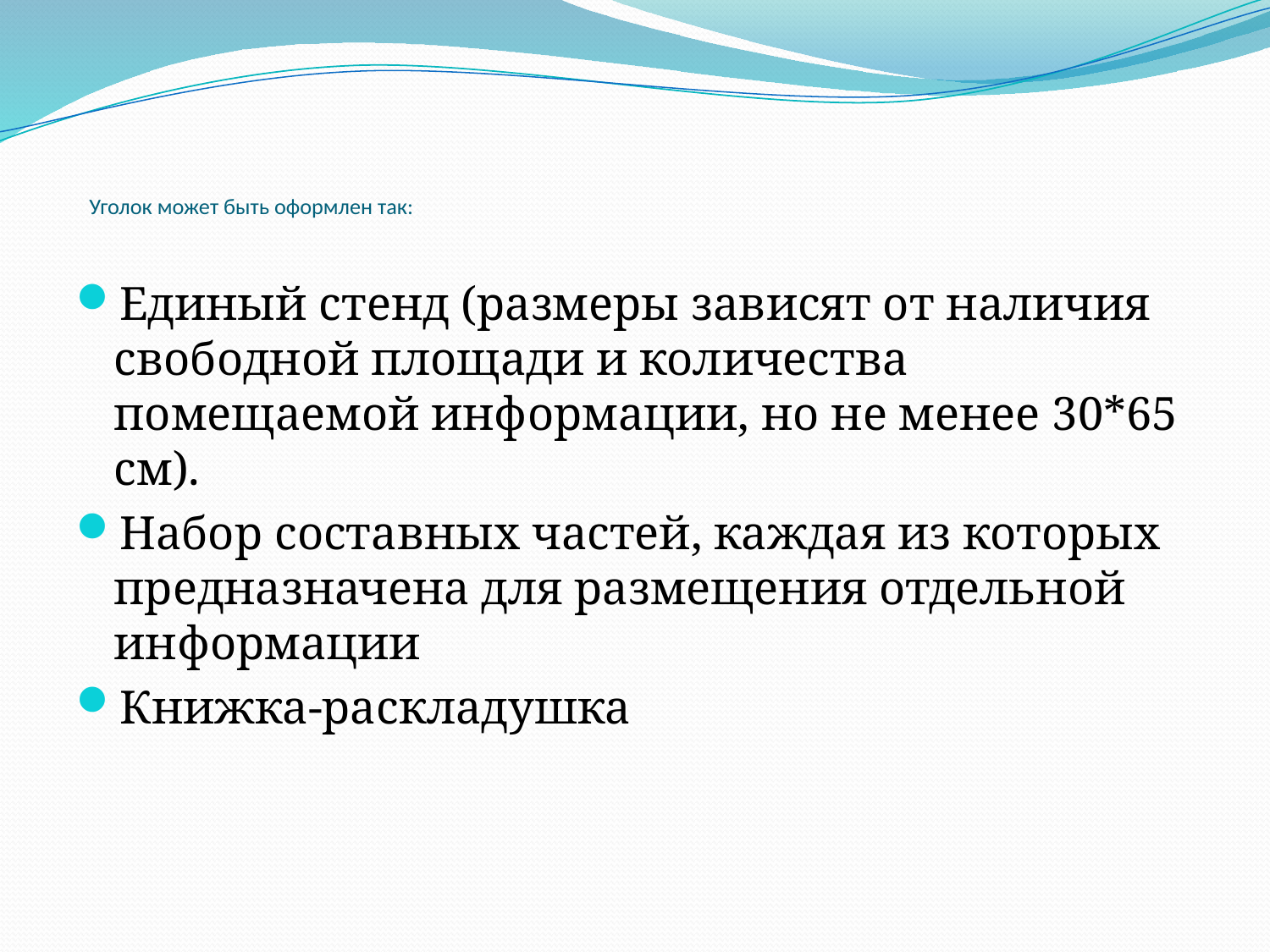

# Уголок может быть оформлен так:
Единый стенд (размеры зависят от наличия свободной площади и количества помещаемой информации, но не менее 30*65 см).
Набор составных частей, каждая из которых предназначена для размещения отдельной информации
Книжка-раскладушка